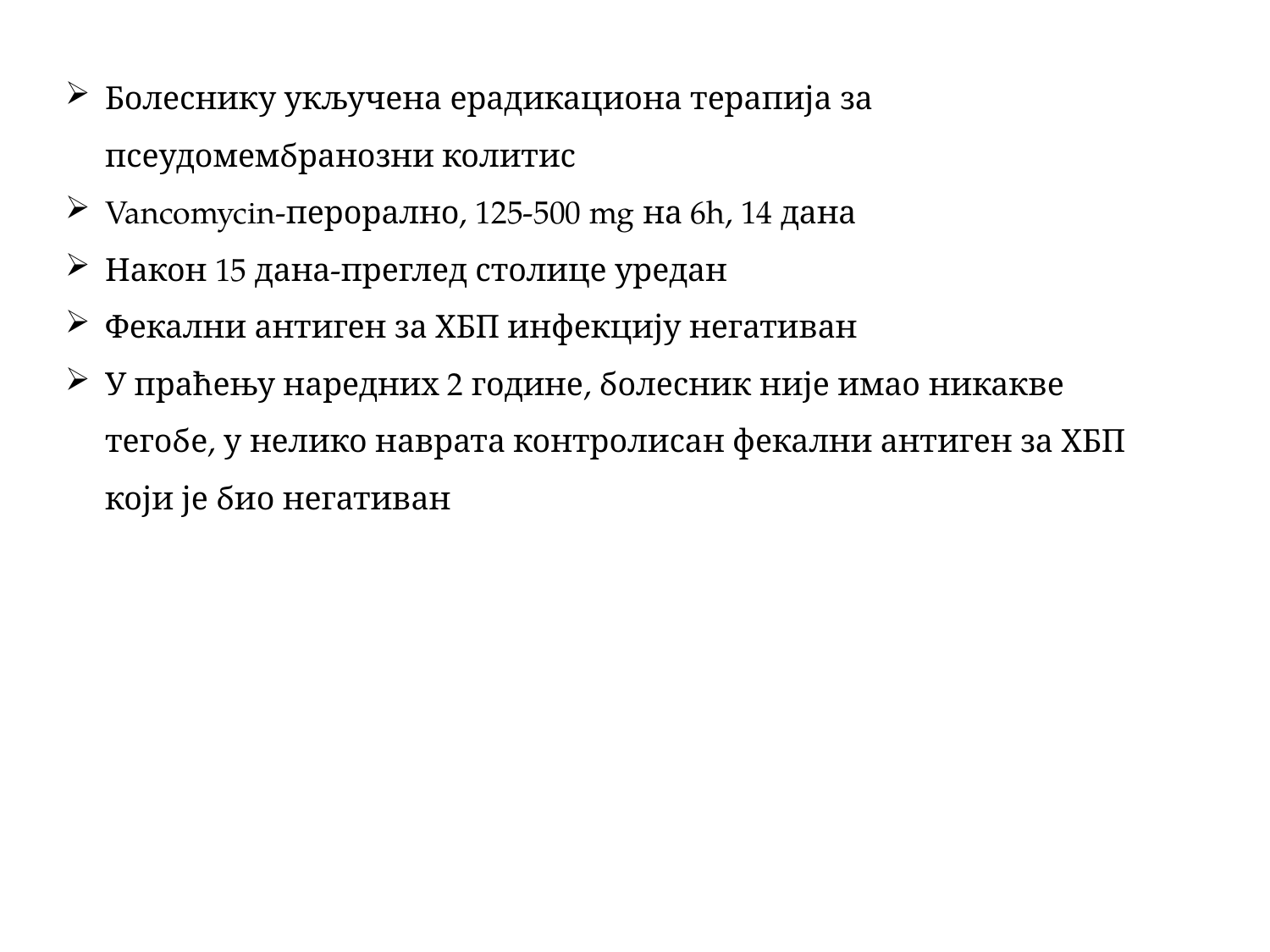

Болеснику укључена ерадикациона терапија за псеудомембранозни колитис
Vancomycin-перорално, 125-500 mg на 6h, 14 дана
Након 15 дана-преглед столице уредан
Фекални антиген за ХБП инфекцију негативан
У праћењу наредних 2 године, болесник није имао никакве тегобе, у нелико наврата контролисан фекални антиген за ХБП који је био негативан